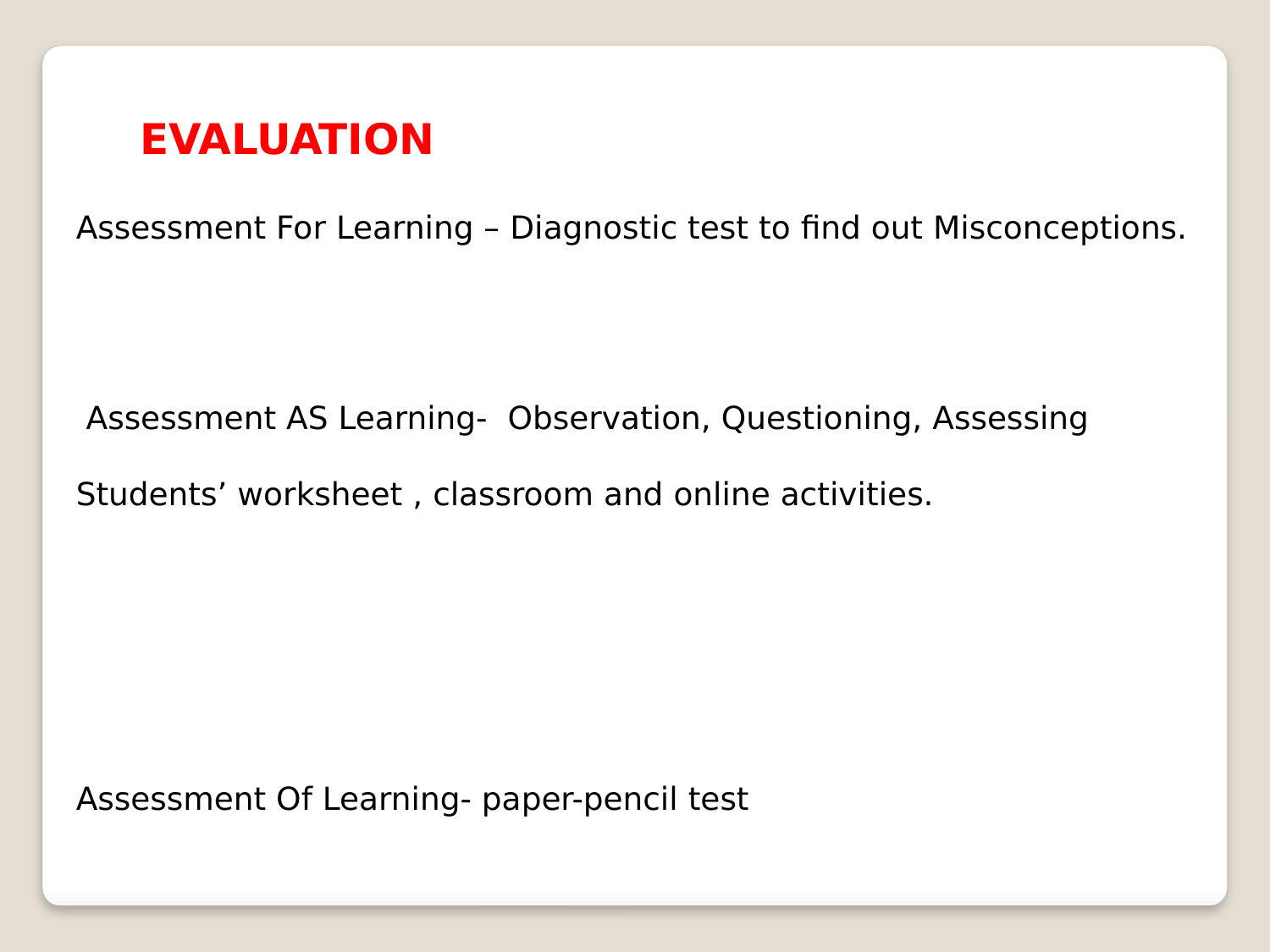

EVALUATION
Assessment For Learning – Diagnostic test to find out Misconceptions.

 Assessment AS Learning-  Observation, Questioning, Assessing

Students’ worksheet , classroom and online activities.

Assessment Of Learning- paper-pencil test